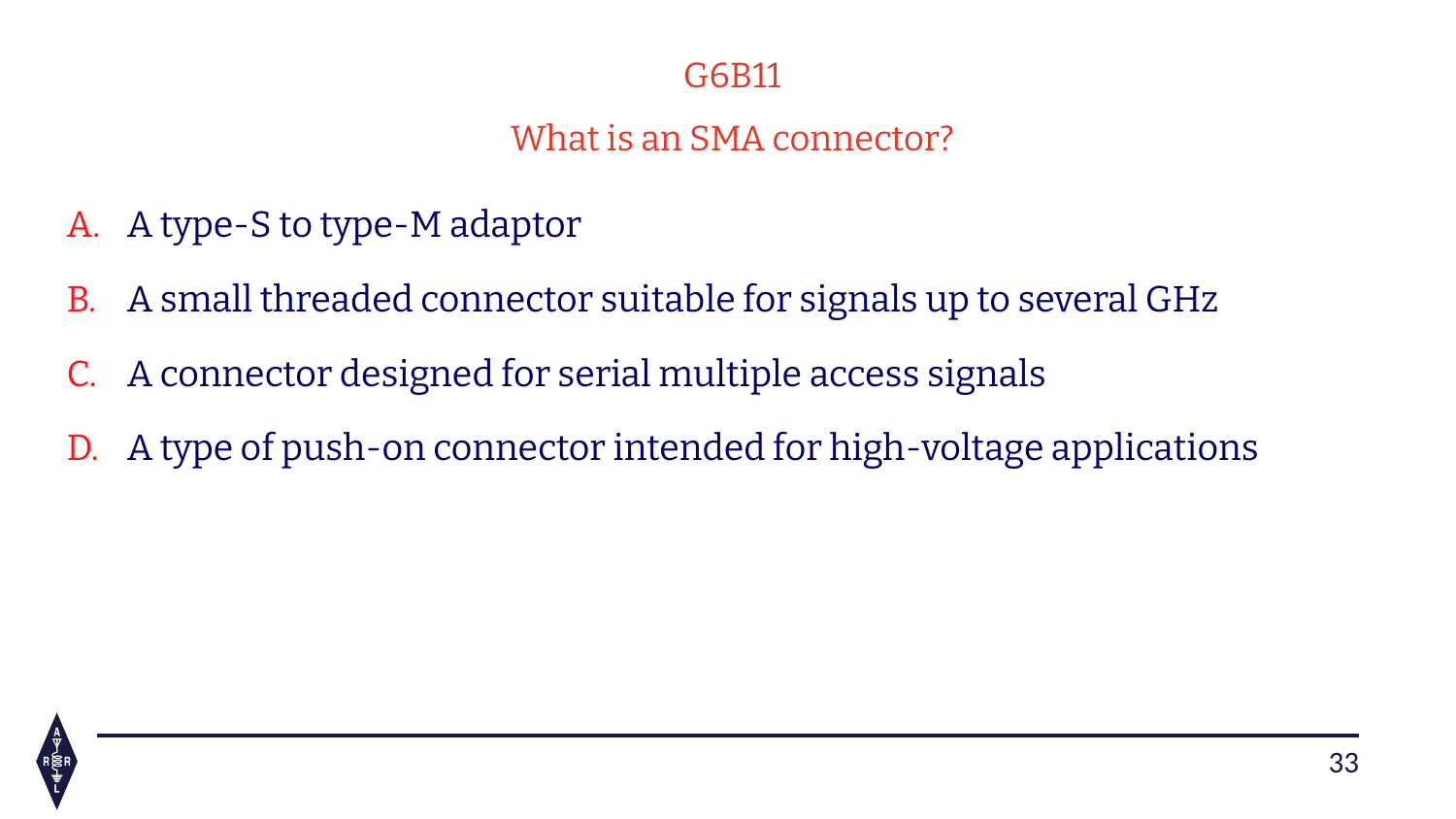

G6B11
What is an SMA connector?
A type-S to type-M adaptor
A small threaded connector suitable for signals up to several GHz
A connector designed for serial multiple access signals
A type of push-on connector intended for high-voltage applications
33